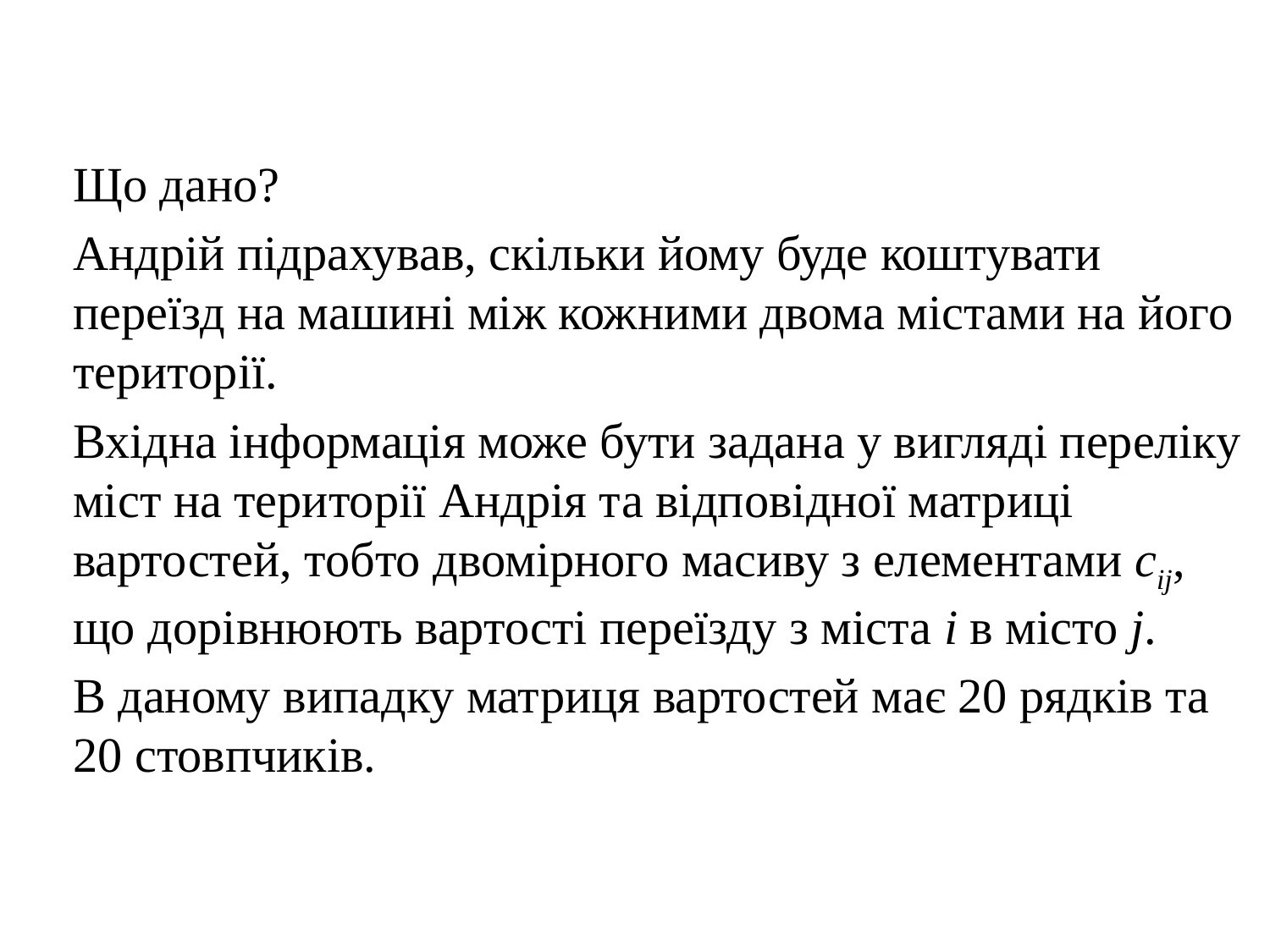

Що дано?
	Андрій підрахував, скільки йому буде коштувати переїзд на машині між кожними двома містами на його території.
	Вхідна інформація може бути задана у вигляді переліку міст на території Андрія та відповідної матриці вартостей, тобто двомірного масиву з елементами cij, що дорівнюють вартості переїзду з міста i в місто j.
	В даному випадку матриця вартостей має 20 рядків та 20 стовпчиків.